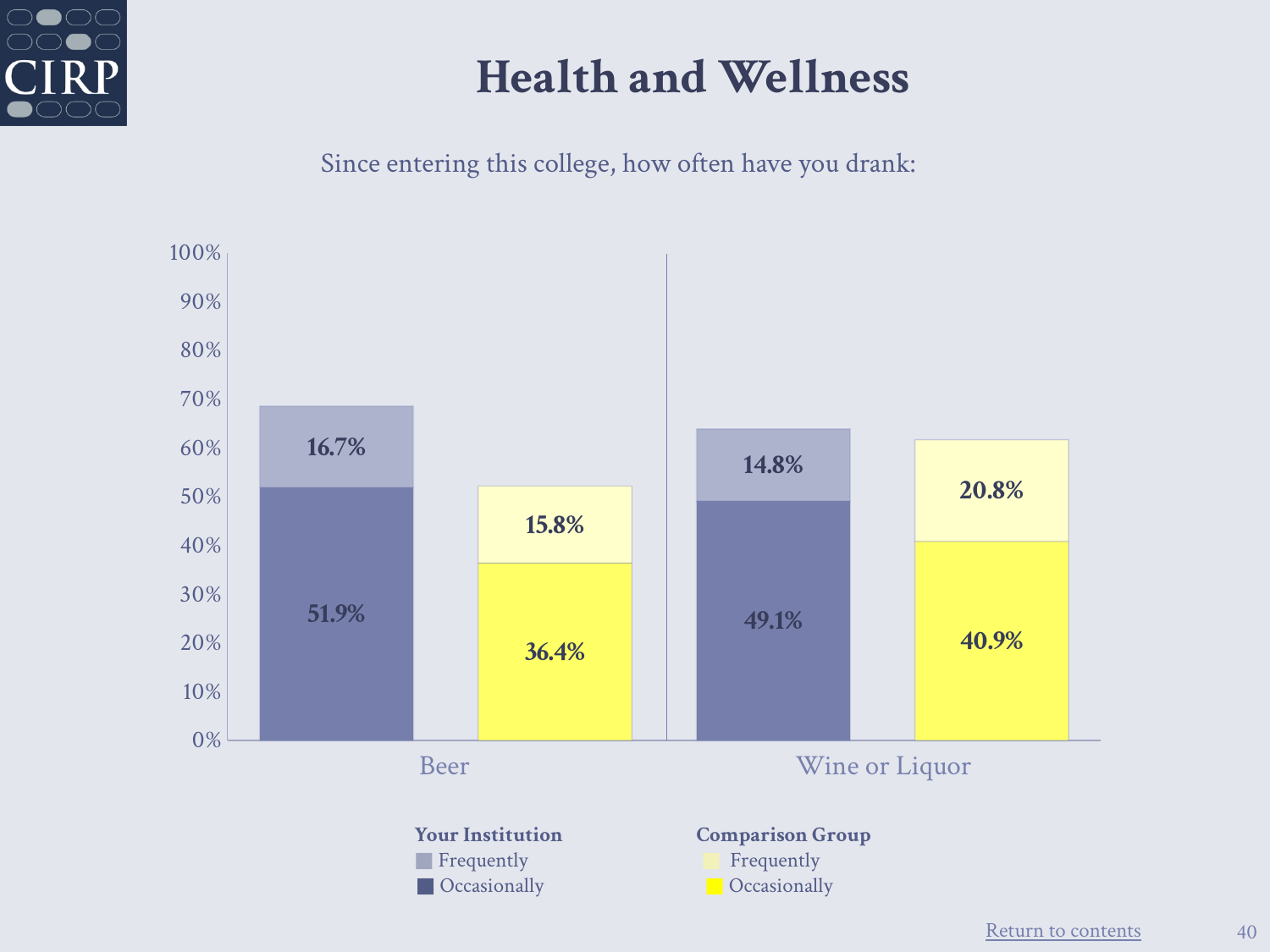

# Health and Wellness
Since entering this college, how often have you drank:

### Chart

| Category | Occasionally | Frequently |
|---|---|---|
| Beer | 0.519 | 0.167 |
| comp | 0.364 | 0.158 |
| Wine or Liquor | 0.491 | 0.148 |
| comp | 0.409 | 0.208 |
Beer
Wine or Liquor
Your Institution
■ Frequently
■ Occasionally

Comparison Group
■  Frequently
■ Occasionally

40